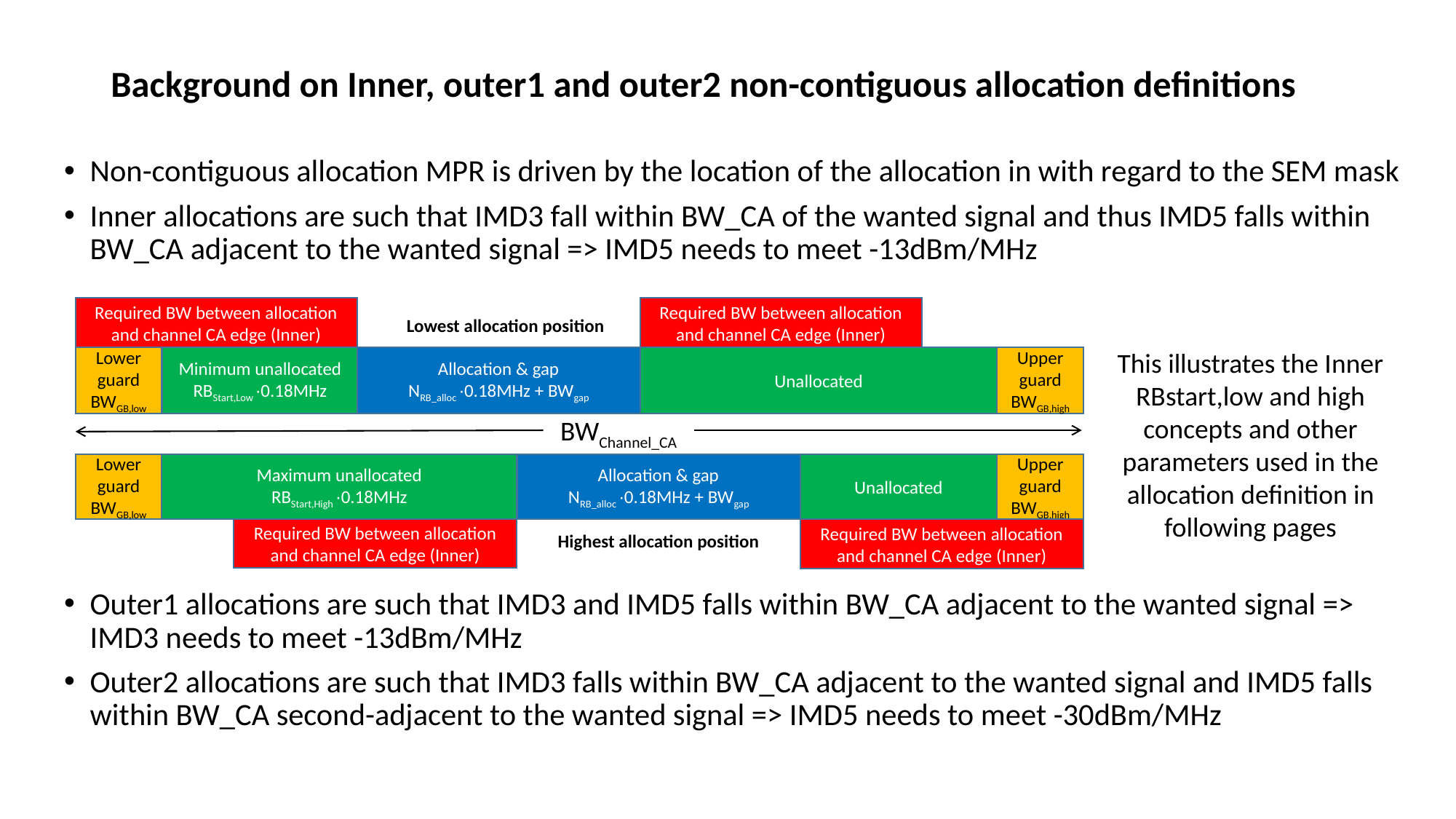

# Background on Inner, outer1 and outer2 non-contiguous allocation definitions
Non-contiguous allocation MPR is driven by the location of the allocation in with regard to the SEM mask
Inner allocations are such that IMD3 fall within BW_CA of the wanted signal and thus IMD5 falls within BW_CA adjacent to the wanted signal => IMD5 needs to meet -13dBm/MHz

Outer1 allocations are such that IMD3 and IMD5 falls within BW_CA adjacent to the wanted signal => IMD3 needs to meet -13dBm/MHz
Outer2 allocations are such that IMD3 falls within BW_CA adjacent to the wanted signal and IMD5 falls within BW_CA second-adjacent to the wanted signal => IMD5 needs to meet -30dBm/MHz
Required BW between allocation
and channel CA edge (Inner)
Required BW between allocation
and channel CA edge (Inner)
Lowest allocation position
This illustrates the Inner RBstart,low and high concepts and other parameters used in the allocation definition in following pages
Lower
guard
BWGB,low
Minimum unallocated
RBStart,Low ∙0.18MHz
Allocation & gap
NRB_alloc ∙0.18MHz + BWgap
Unallocated
Upper
guard
BWGB,high
BWChannel_CA
Lower
guard
BWGB,low
Maximum unallocated
RBStart,High ∙0.18MHz
Allocation & gap
NRB_alloc ∙0.18MHz + BWgap
Unallocated
Upper
guard
BWGB,high
Required BW between allocation
and channel CA edge (Inner)
Required BW between allocation
and channel CA edge (Inner)
Highest allocation position